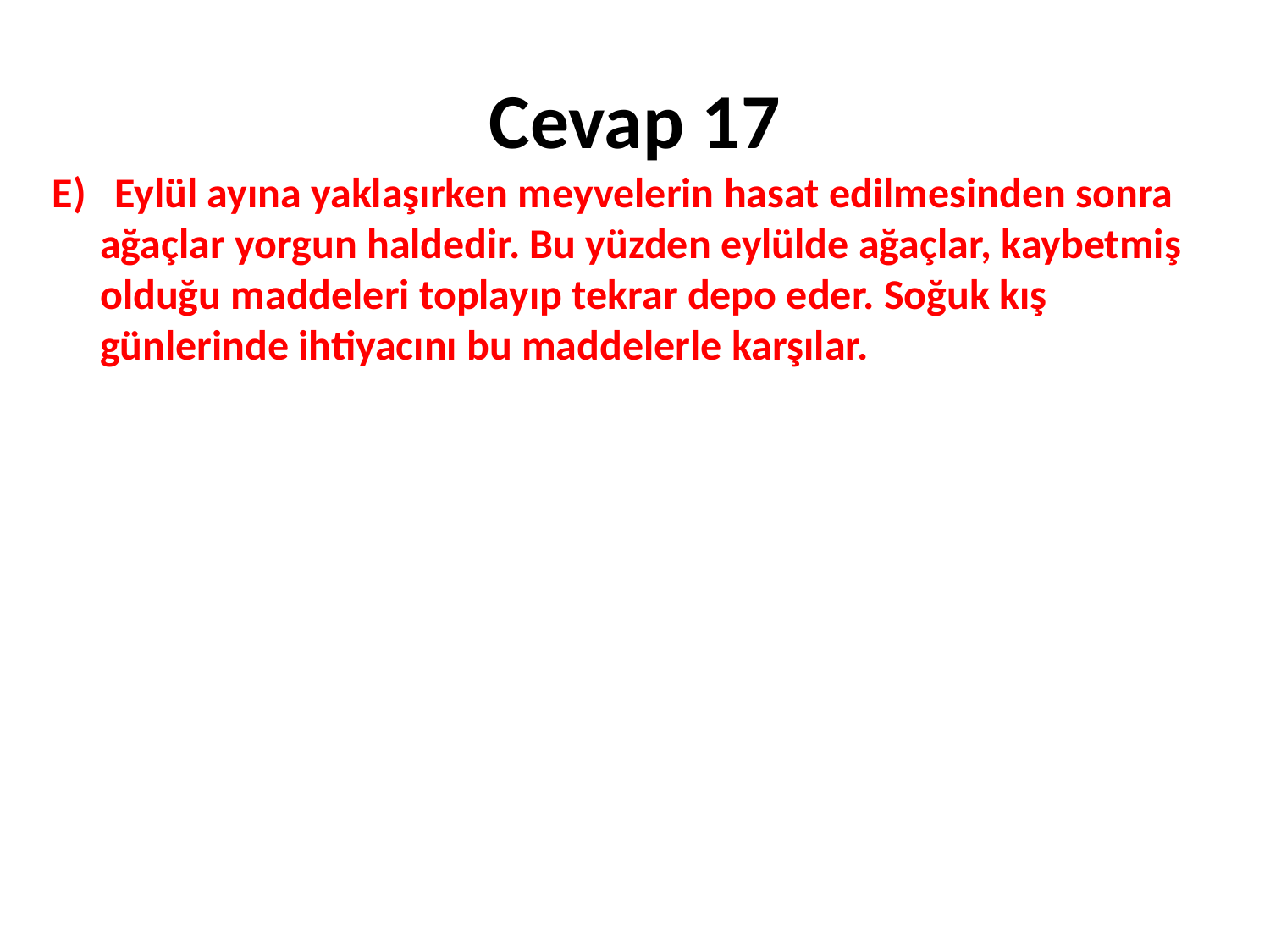

# Cevap 17
E)   Eylül ayına yaklaşırken meyvelerin hasat edilmesinden sonra ağaçlar yorgun haldedir. Bu yüzden eylülde ağaçlar, kaybetmiş olduğu maddeleri toplayıp tekrar depo eder. Soğuk kış günlerinde ihtiyacını bu maddelerle karşılar.